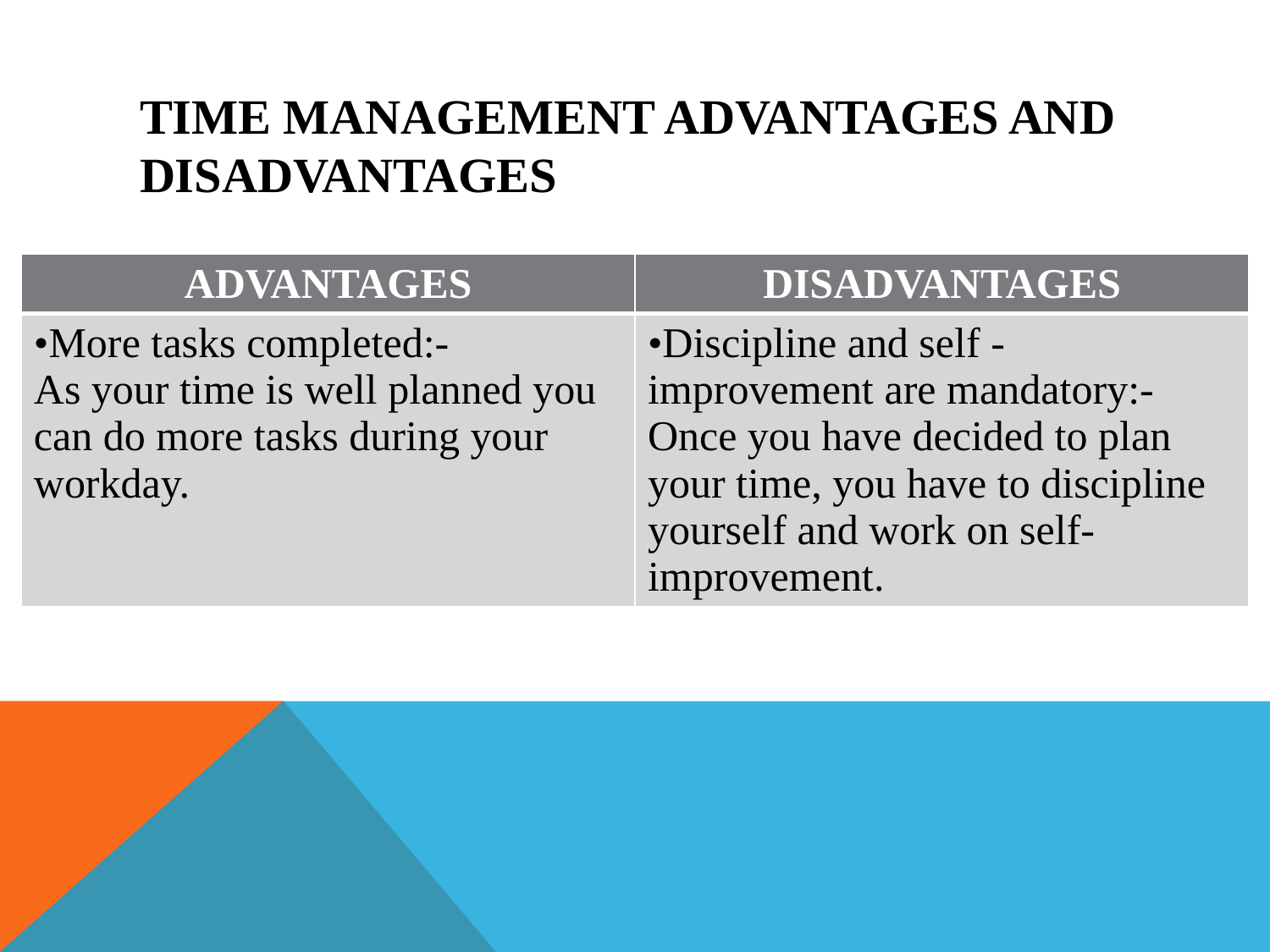

# TIME MANAGEMENT ADVANTAGES AND DISADVANTAGES
| ADVANTAGES | DISADVANTAGES |
| --- | --- |
| •More tasks completed:- As your time is well planned you can do more tasks during your workday. | •Discipline and self - improvement are mandatory:- Once you have decided to plan your time, you have to discipline yourself and work on self-improvement. |